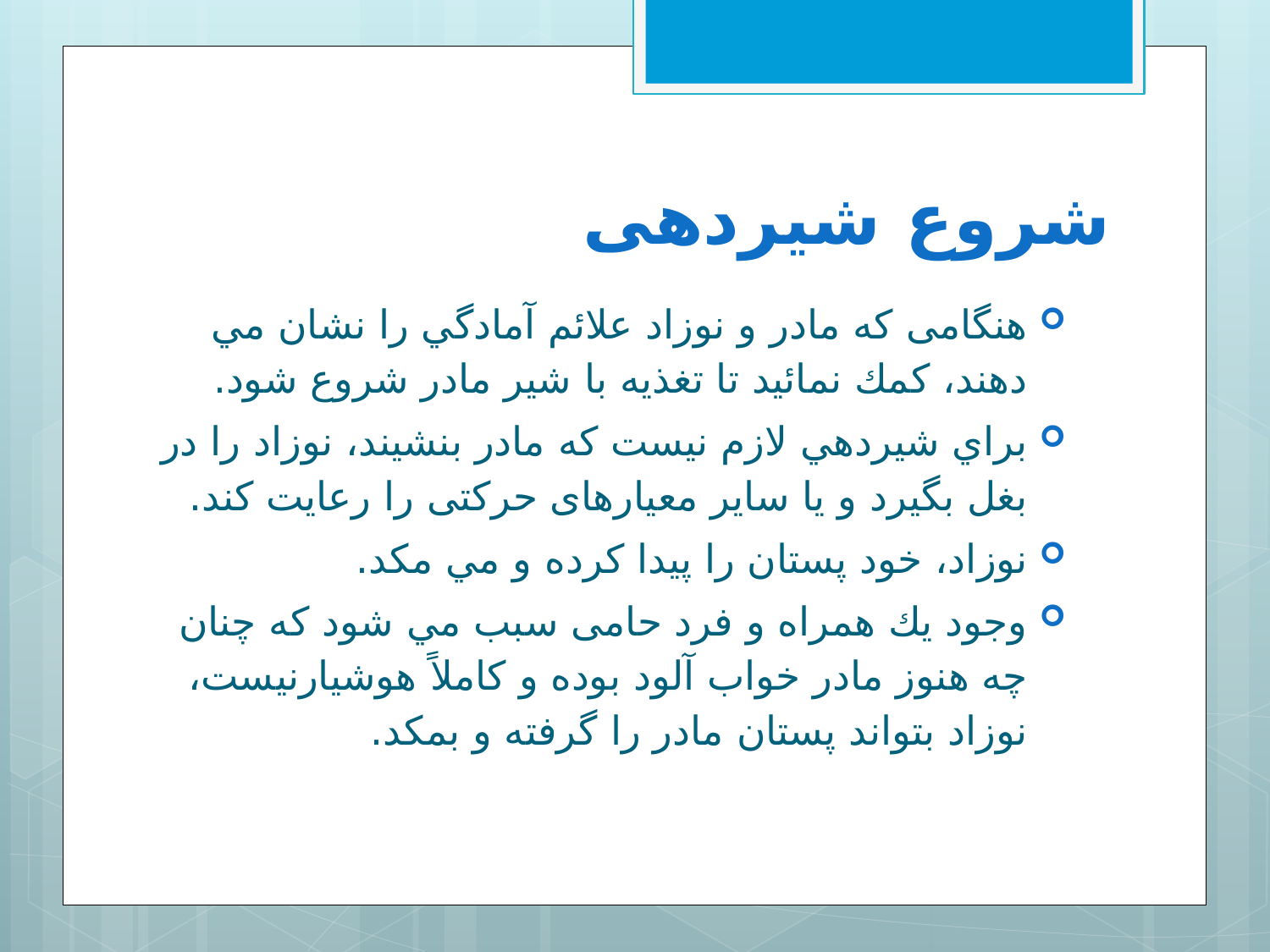

# شروع شیردهی
هنگامی که مادر و نوزاد علائم آمادگي را نشان مي دهند، كمك نمائيد تا تغذیه با شیر مادر شروع شود.
براي شيردهي لازم نيست كه مادر بنشيند، نوزاد را در بغل بگيرد و يا ساير معيارهای حرکتی را رعايت كند.
نوزاد، خود پستان را پيدا کرده و مي مكد.
وجود يك همراه و فرد حامی سبب مي شود كه چنان چه هنوز مادر خواب آلود بوده و کاملاً هوشيارنيست، نوزاد بتواند پستان مادر را گرفته و بمكد.